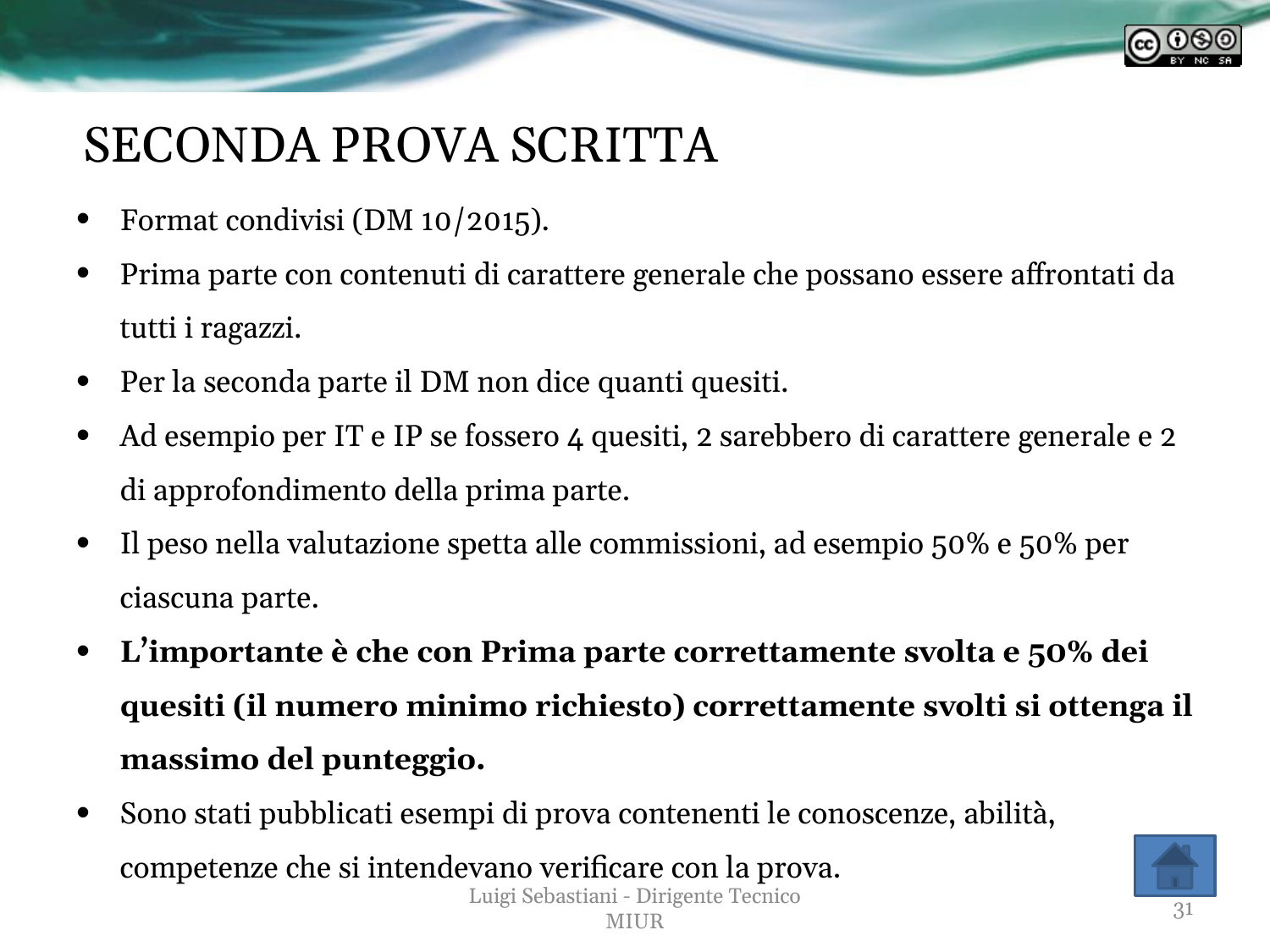

# SECONDA PROVA SCRITTA
Format condivisi (DM 10/2015).
Prima parte con contenuti di carattere generale che possano essere affrontati da tutti i ragazzi.
Per la seconda parte il DM non dice quanti quesiti.
Ad esempio per IT e IP se fossero 4 quesiti, 2 sarebbero di carattere generale e 2 di approfondimento della prima parte.
Il peso nella valutazione spetta alle commissioni, ad esempio 50% e 50% per ciascuna parte.
L’importante è che con Prima parte correttamente svolta e 50% dei quesiti (il numero minimo richiesto) correttamente svolti si ottenga il massimo del punteggio.
Sono stati pubblicati esempi di prova contenenti le conoscenze, abilità, competenze che si intendevano verificare con la prova.

Luigi Sebastiani - Dirigente Tecnico MIUR
31